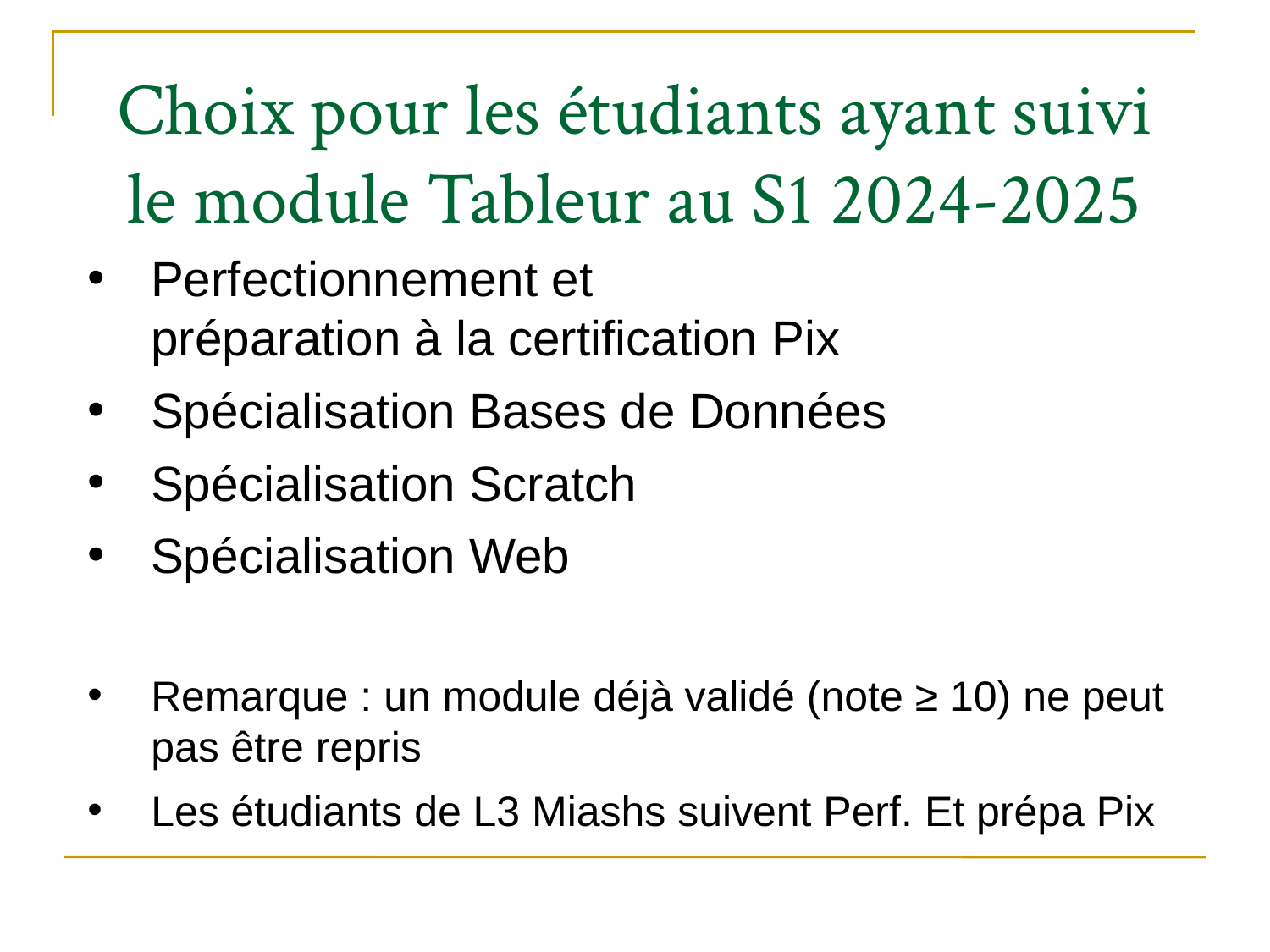

# Choix pour les étudiants ayant suivi le module Tableur au S1 2024-2025
Perfectionnement et
préparation à la certification Pix
Spécialisation Bases de Données
Spécialisation Scratch
Spécialisation Web

Remarque : un module déjà validé (note ≥ 10) ne peut pas être repris
Les étudiants de L3 Miashs suivent Perf. Et prépa Pix